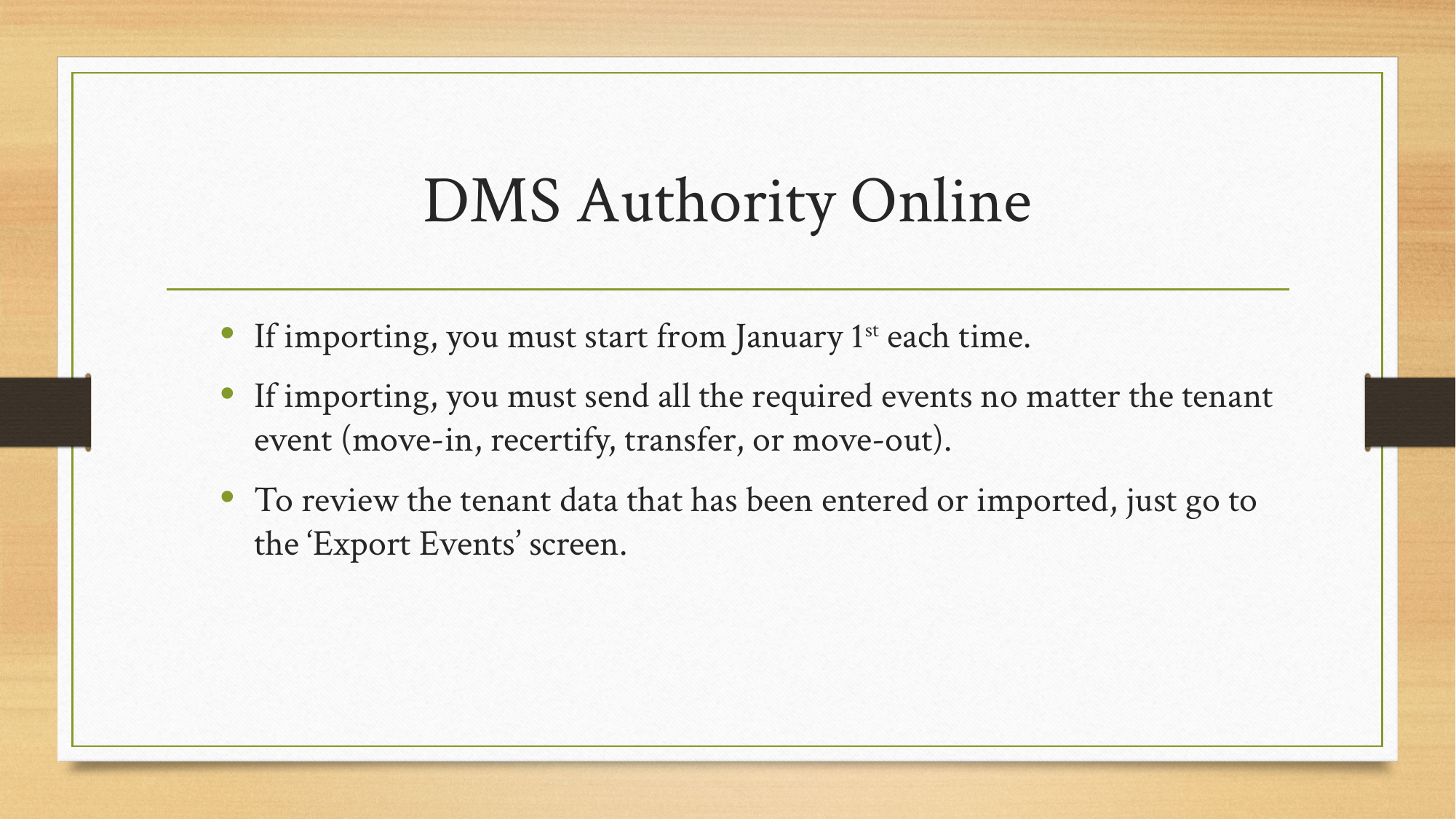

# DMS Authority Online
If importing, you must start from January 1st each time.
If importing, you must send all the required events no matter the tenant event (move-in, recertify, transfer, or move-out).
To review the tenant data that has been entered or imported, just go to the ‘Export Events’ screen.